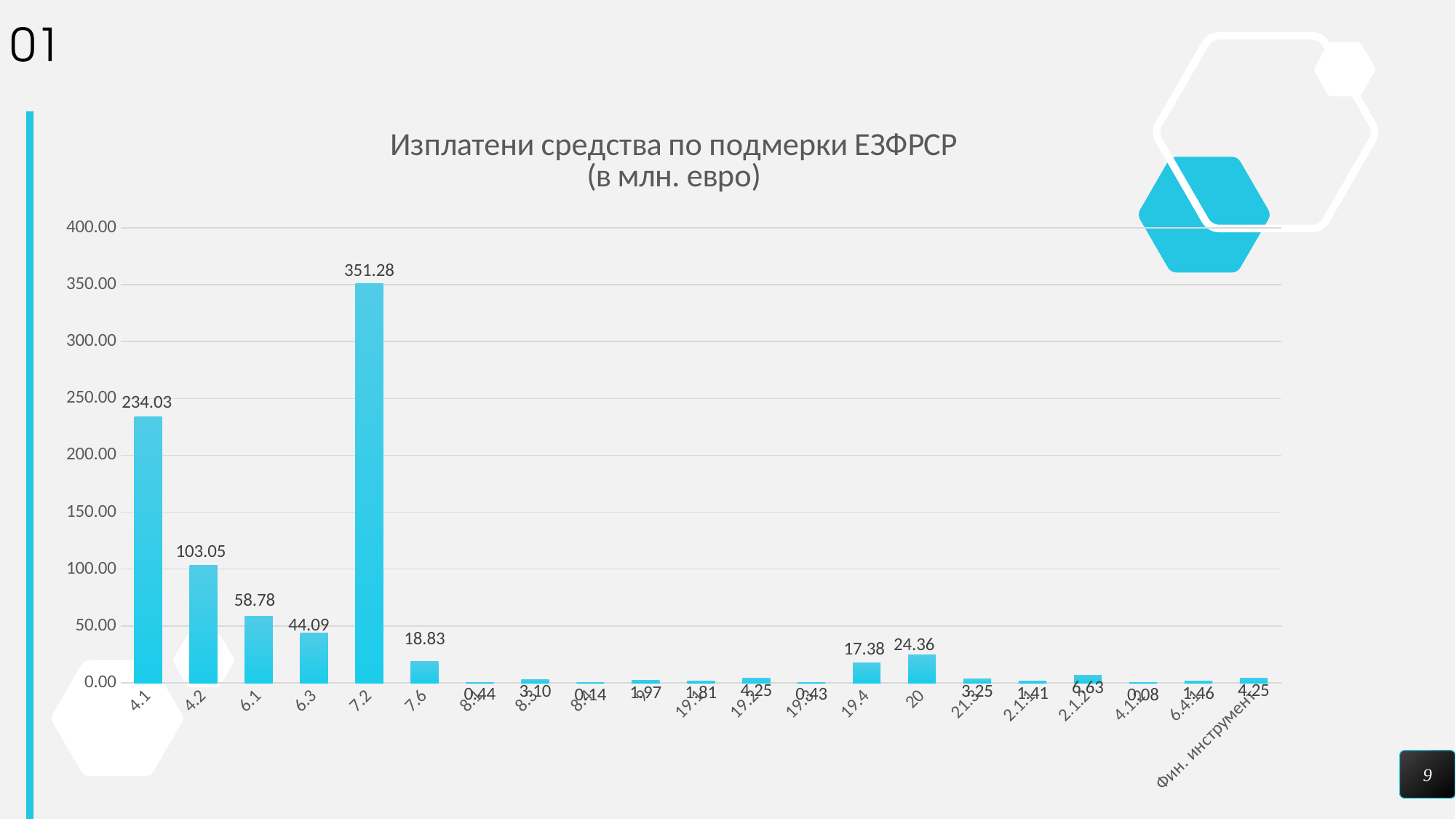

01

### Chart: Изплатени средства по подмерки ЕЗФРСР
(в млн. евро)

| Category | Изплатени средства по подмерки ЕЗФРСР |
|---|---|
| 4.1 | 234.03254190612537 |
| 4.2 | 103.04899405358421 |
| 6.1 | 58.78269966765519 |
| 6.3 | 44.09332473156764 |
| 7.2 | 351.27984173228356 |
| 7.6 | 18.830129757643935 |
| 8.1 | 0.44434563861335513 |
| 8.3 | 3.1026984763268226 |
| 8.4 | 0.13997862767154107 |
| 9 | 1.9723851927599958 |
| 19.1 | 1.8106720370181 |
| 19.2 | 4.250298691072707 |
| 19.3 | 0.43111338071377436 |
| 19.4 | 17.375569086818697 |
| 20 | 24.355622246650988 |
| 21.3 | 3.2531202065650886 |
| 2.1.1 | 1.4070160752633194 |
| 2.1.2 | 6.625337007874016 |
| 4.1.2 | 0.08011795173330606 |
| 6.4.1 | 1.456899636977196 |
| Фин. инструмент | 4.25 |
9